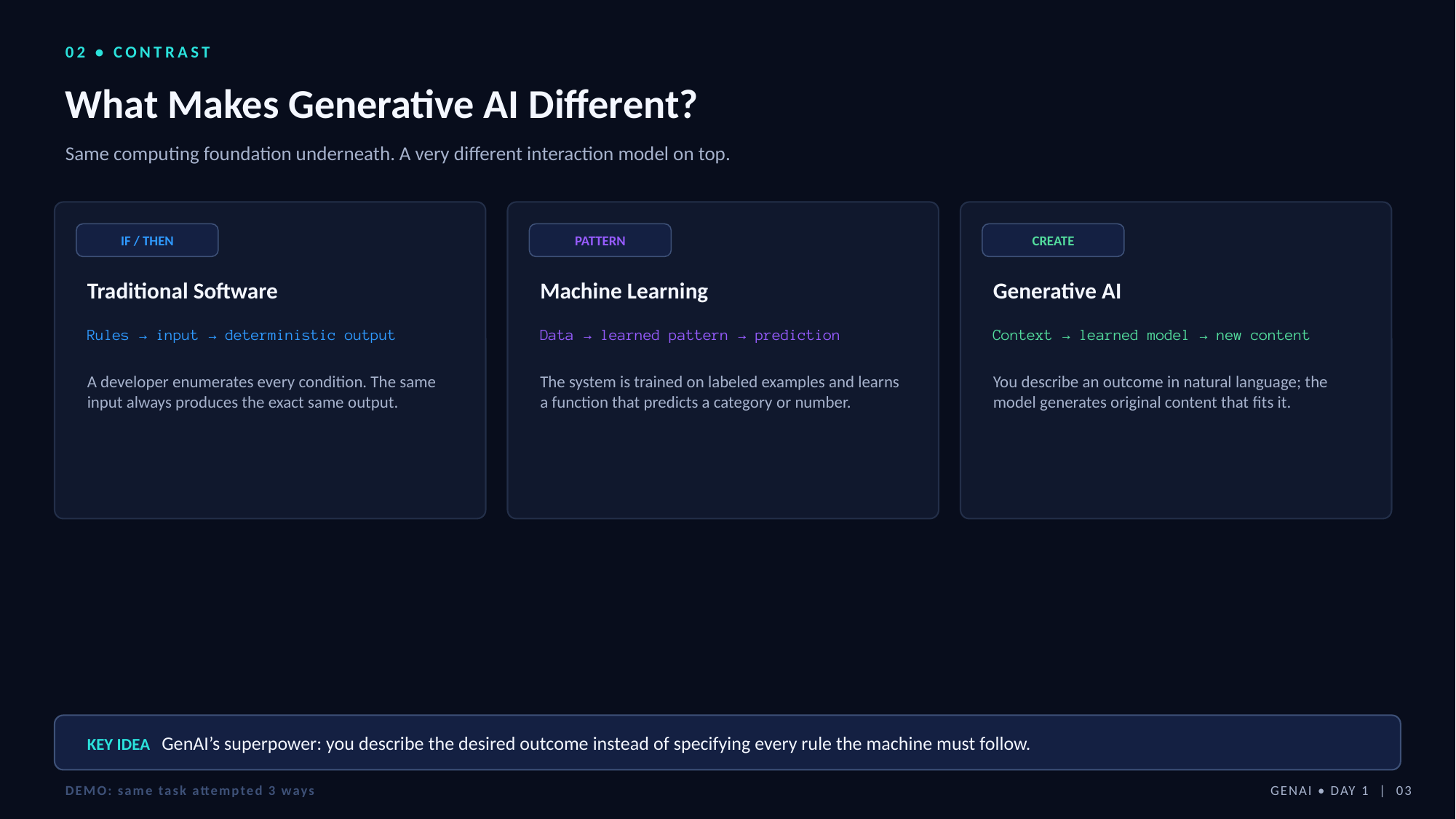

02 • CONTRAST
What Makes Generative AI Different?
Same computing foundation underneath. A very different interaction model on top.

IF / THEN

PATTERN

CREATE
Traditional Software
Machine Learning
Generative AI
Rules → input → deterministic output
Data → learned pattern → prediction
Context → learned model → new content
A developer enumerates every condition. The same input always produces the exact same output.
The system is trained on labeled examples and learns a function that predicts a category or number.
You describe an outcome in natural language; the model generates original content that fits it.

KEY IDEA   GenAI’s superpower: you describe the desired outcome instead of specifying every rule the machine must follow.
DEMO: same task attempted 3 ways
GENAI • DAY 1  |  03